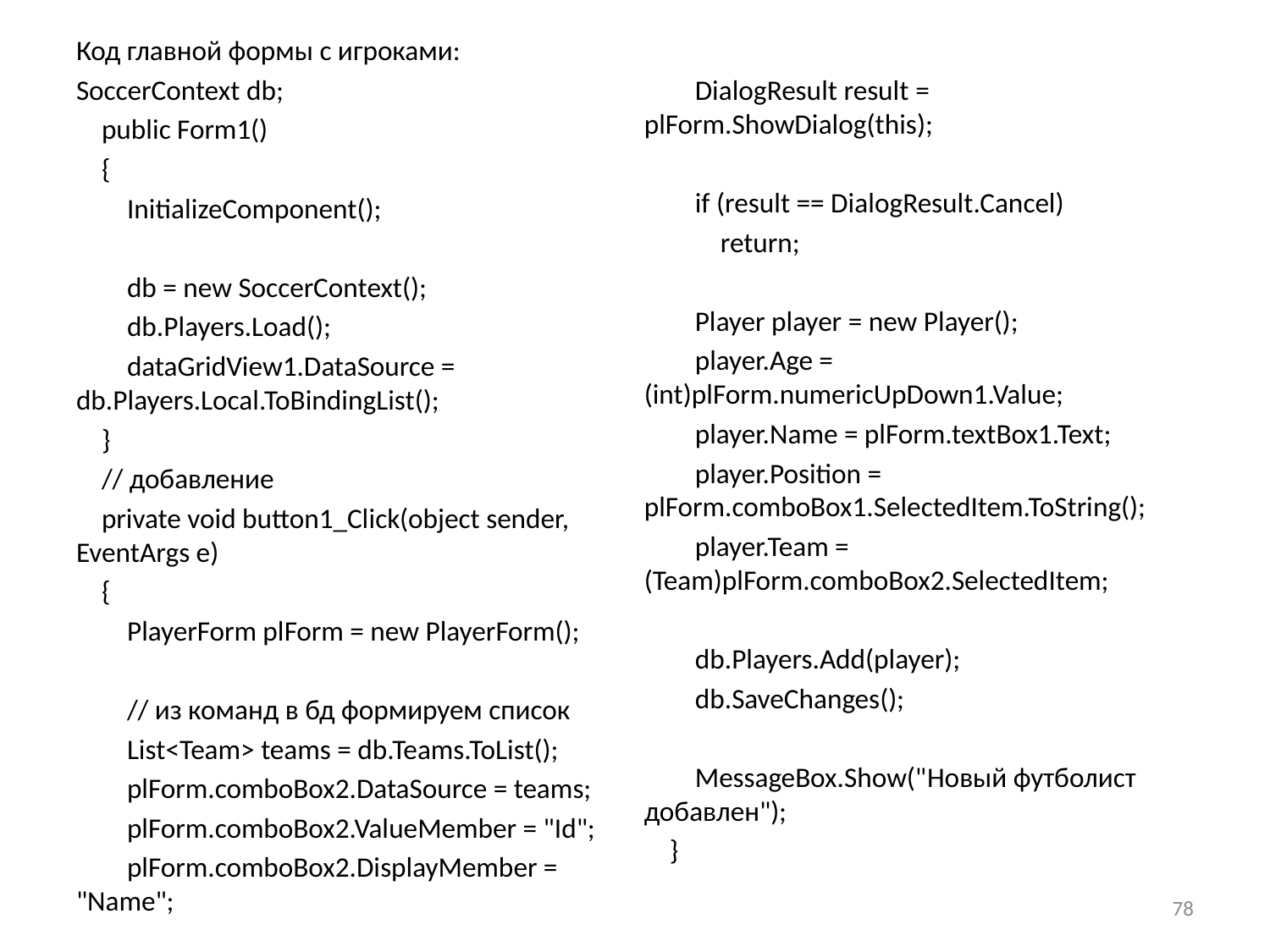

Код главной формы с игроками:
SoccerContext db;
    public Form1()
    {
        InitializeComponent();

        db = new SoccerContext();
        db.Players.Load();
        dataGridView1.DataSource = db.Players.Local.ToBindingList();
    }
    // добавление
    private void button1_Click(object sender, EventArgs e)
    {
        PlayerForm plForm = new PlayerForm();

        // из команд в бд формируем список
        List<Team> teams = db.Teams.ToList();
        plForm.comboBox2.DataSource = teams;
        plForm.comboBox2.ValueMember = "Id";
        plForm.comboBox2.DisplayMember = "Name";

        DialogResult result = plForm.ShowDialog(this);

        if (result == DialogResult.Cancel)
            return;

        Player player = new Player();
        player.Age = (int)plForm.numericUpDown1.Value;
        player.Name = plForm.textBox1.Text;
        player.Position = plForm.comboBox1.SelectedItem.ToString();
        player.Team = (Team)plForm.comboBox2.SelectedItem;

        db.Players.Add(player);
        db.SaveChanges();

        MessageBox.Show("Новый футболист добавлен");
    }

78